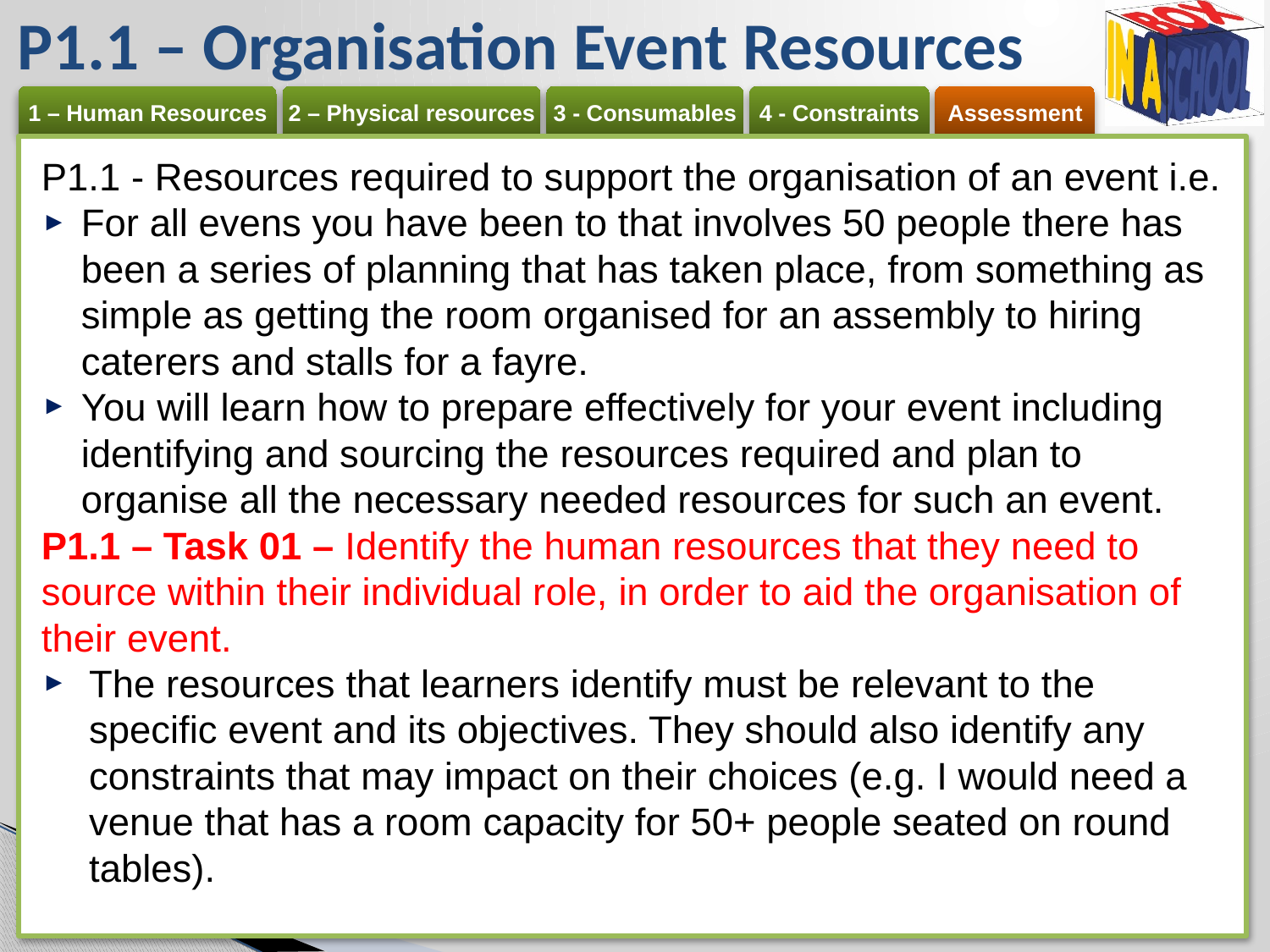

# P1.1 – Organisation Event Resources
P1.1 - Resources required to support the organisation of an event i.e.
For all evens you have been to that involves 50 people there has been a series of planning that has taken place, from something as simple as getting the room organised for an assembly to hiring caterers and stalls for a fayre.
You will learn how to prepare effectively for your event including identifying and sourcing the resources required and plan to organise all the necessary needed resources for such an event.
P1.1 – Task 01 – Identify the human resources that they need to source within their individual role, in order to aid the organisation of their event.
The resources that learners identify must be relevant to the specific event and its objectives. They should also identify any constraints that may impact on their choices (e.g. I would need a venue that has a room capacity for 50+ people seated on round tables).